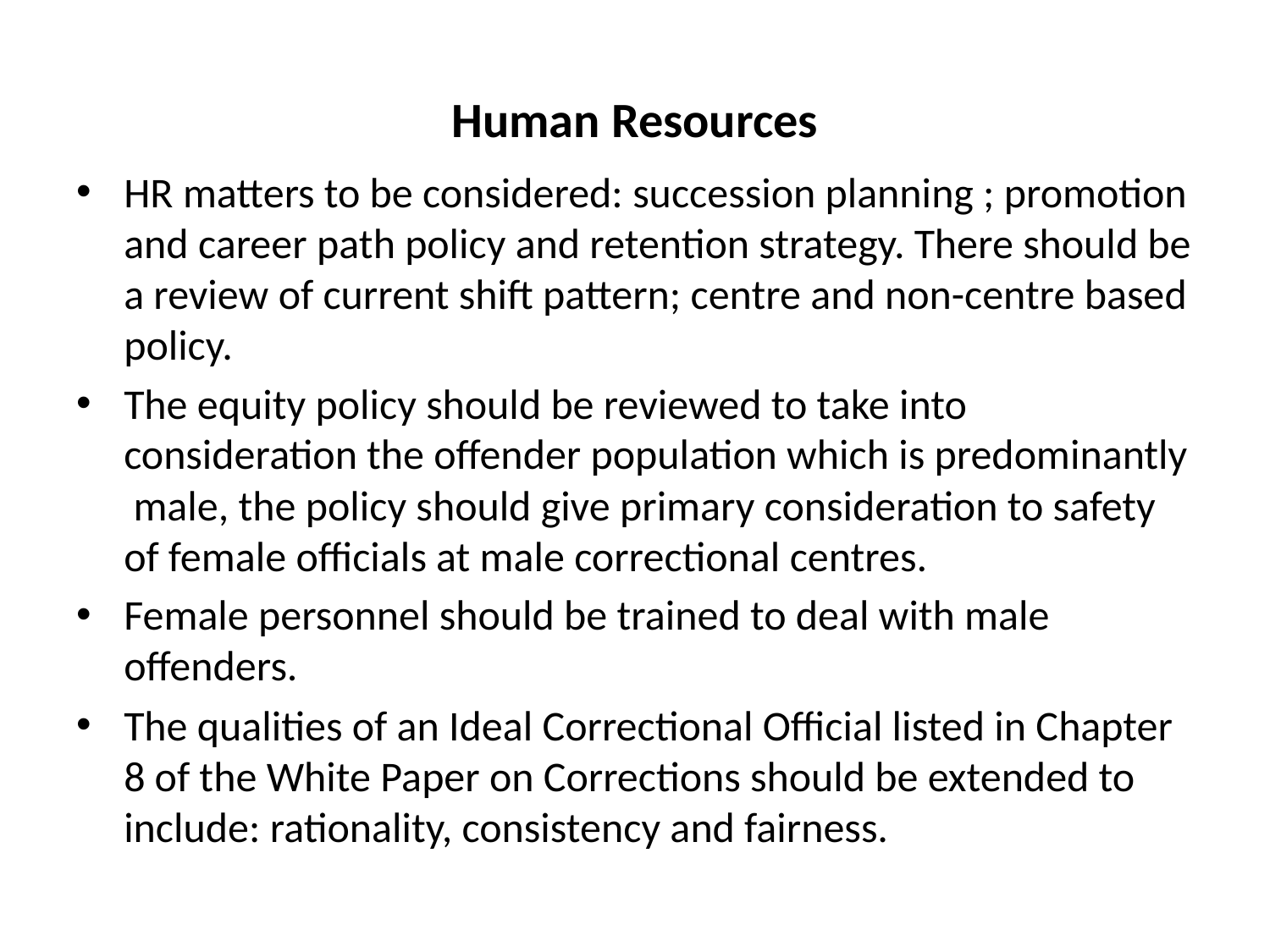

# Human Resources
HR matters to be considered: succession planning ; promotion and career path policy and retention strategy. There should be a review of current shift pattern; centre and non-centre based policy.
The equity policy should be reviewed to take into consideration the offender population which is predominantly  male, the policy should give primary consideration to safety of female officials at male correctional centres.
Female personnel should be trained to deal with male offenders.
The qualities of an Ideal Correctional Official listed in Chapter 8 of the White Paper on Corrections should be extended to include: rationality, consistency and fairness.